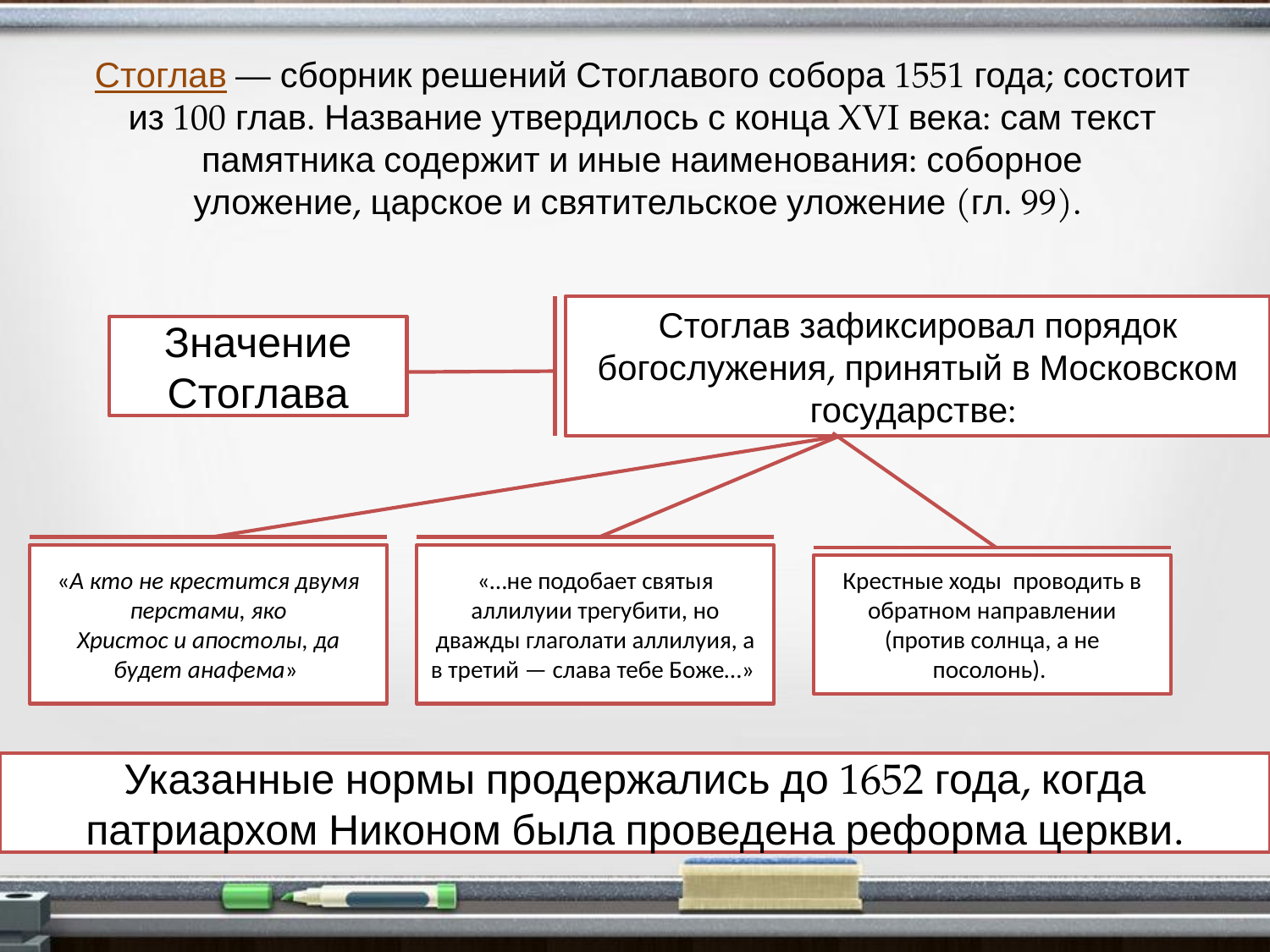

Стоглав — сборник решений Стоглавого собора 1551 года; состоит из 100 глав. Название утвердилось с конца XVI века: сам текст памятника содержит и иные наименования: соборное уложение, царское и святительское уложение (гл. 99).
Стоглав зафиксировал порядок богослужения, принятый в Московском государстве:
Значение Стоглава
«А кто не крестится двумя перстами, яко Христос и апостолы, да будет анафема»
«…не подобает святыя аллилуии трегубити, но дважды глаголати аллилуия, а в третий — слава тебе Боже…»

Крестные ходы  проводить в обратном направлении (против солнца, а не посолонь).

Указанные нормы продержались до 1652 года, когда патриархом Никоном была проведена реформа церкви.